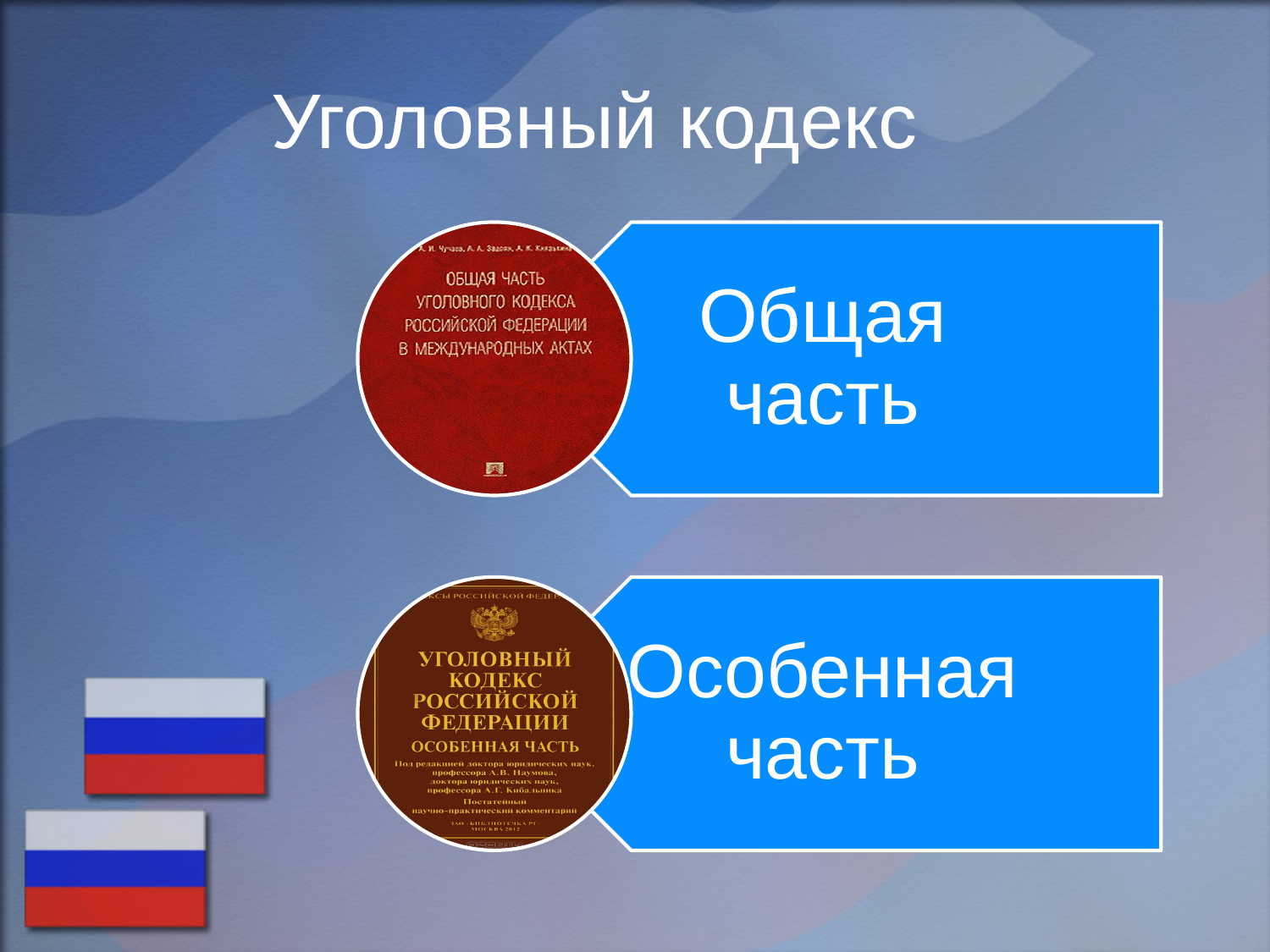

# Уголовный кодекс
Общая часть
Особенная часть